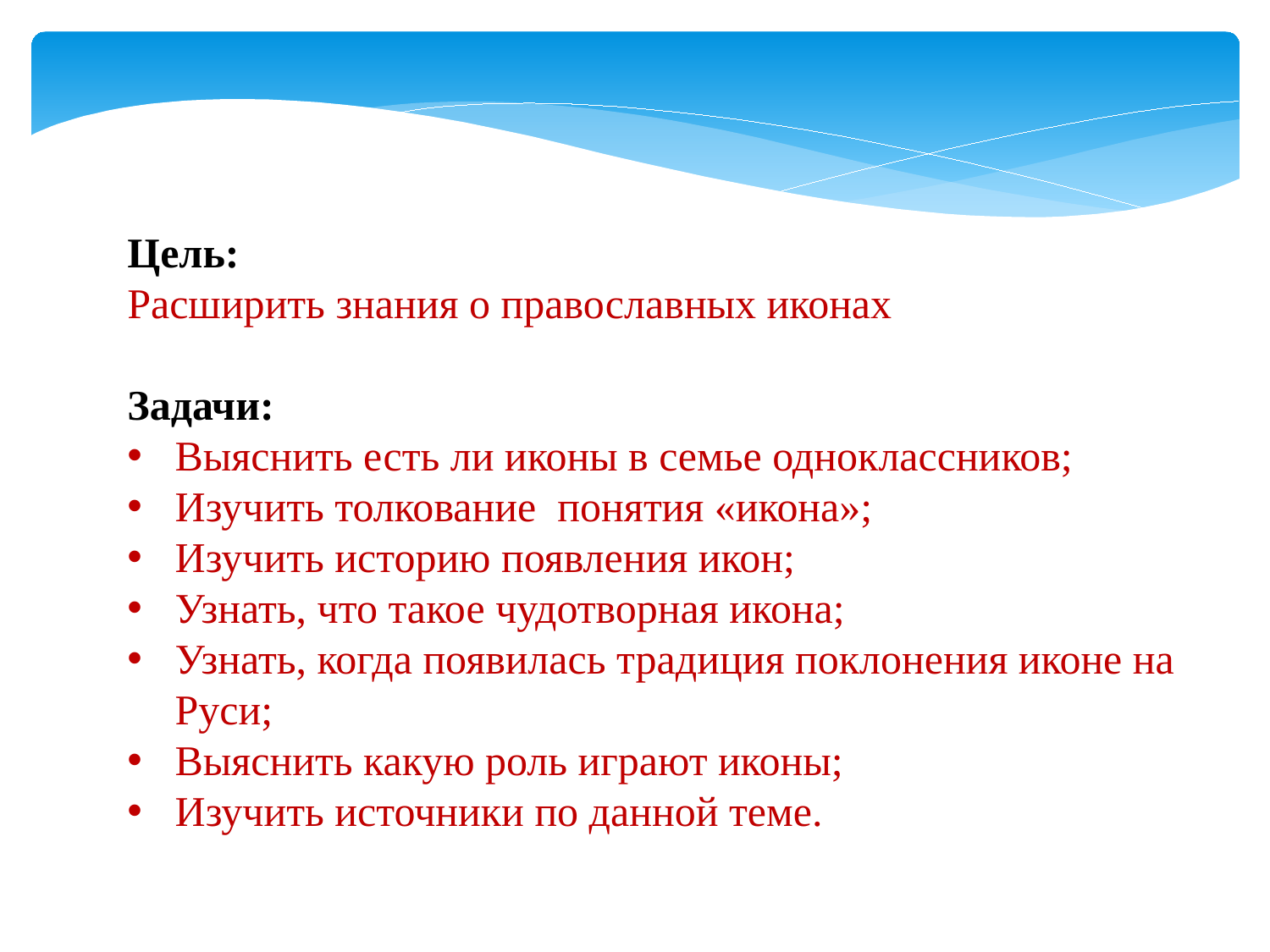

Цель:
Расширить знания о православных иконах

Задачи:
Выяснить есть ли иконы в семье одноклассников;
Изучить толкование  понятия «икона»;
Изучить историю появления икон;
Узнать, что такое чудотворная икона;
Узнать, когда появилась традиция поклонения иконе на Руси;
Выяснить какую роль играют иконы;
Изучить источники по данной теме.